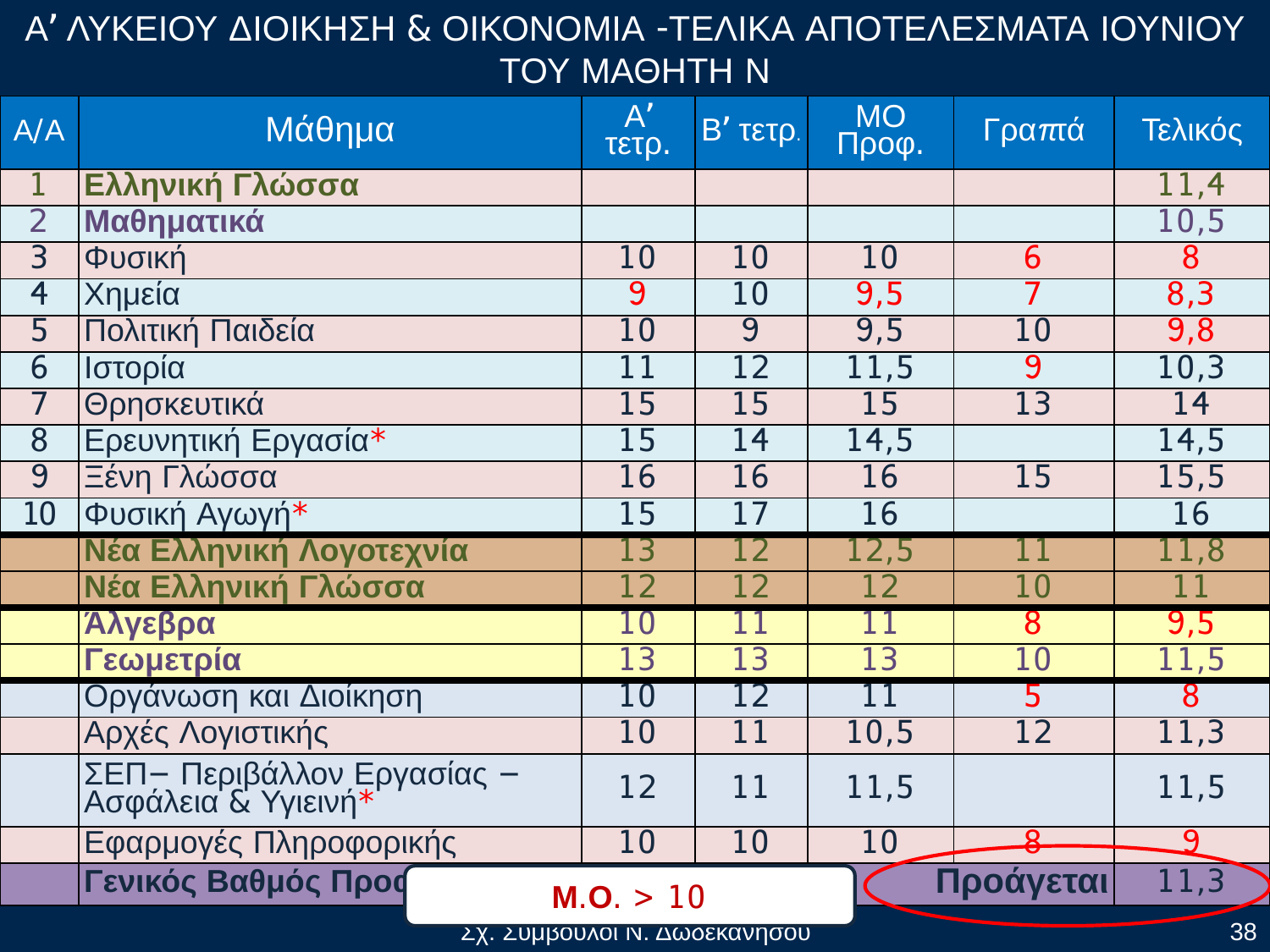

# Α’ ΛΥΚΕΙΟΥ ΔΙΟΙΚΗΣΗ & ΟΙΚΟΝΟΜΙΑ -ΤΕΛΙΚΑ ΑΠΟΤΕΛΕΣΜΑΤΑ ΙΟΥΝΙΟΥ ΤΟΥ ΜΑΘΗΤΗ Ν
| Α/Α | Μάθημα | Α’ τετρ. | Β’ τετρ. | ΜΟ Προφ. | Γραπτά | Τελικός |
| --- | --- | --- | --- | --- | --- | --- |
| 1 | Ελληνική Γλώσσα |  |  |  |  | 11,4 |
| 2 | Μαθηματικά |  |  |  |  | 10,5 |
| 3 | Φυσική | 10 | 10 | 10 | 6 | 8 |
| 4 | Χημεία | 9 | 10 | 9,5 | 7 | 8,3 |
| 5 | Πολιτική Παιδεία | 10 | 9 | 9,5 | 10 | 9,8 |
| 6 | Ιστορία | 11 | 12 | 11,5 | 9 | 10,3 |
| 7 | Θρησκευτικά | 15 | 15 | 15 | 13 | 14 |
| 8 | Ερευνητική Εργασία\* | 15 | 14 | 14,5 |  | 14,5 |
| 9 | Ξένη Γλώσσα | 16 | 16 | 16 | 15 | 15,5 |
| 10 | Φυσική Αγωγή\* | 15 | 17 | 16 |  | 16 |
|  | Νέα Ελληνική Λογοτεχνία | 13 | 12 | 12,5 | 11 | 11,8 |
|  | Νέα Ελληνική Γλώσσα | 12 | 12 | 12 | 10 | 11 |
|  | Άλγεβρα | 10 | 11 | 11 | 8 | 9,5 |
|  | Γεωμετρία | 13 | 13 | 13 | 10 | 11,5 |
|  | Οργάνωση και Διοίκηση | 10 | 12 | 11 | 5 | 8 |
|  | Αρχές Λογιστικής | 10 | 11 | 10,5 | 12 | 11,3 |
|  | ΣΕΠ− Περιβάλλον Εργασίας − Ασφάλεια & Υγιεινή\* | 12 | 11 | 11,5 |  | 11,5 |
|  | Εφαρμογές Πληροφορικής | 10 | 10 | 10 | 8 | 9 |
|  | Γενικός Βαθμός Προαγωγής |  |  | Προάγεται |  | 11,3 |

Μ.Ο. > 10
Σχ. Σύμβουλοι Ν. Δωδεκανήσου
38